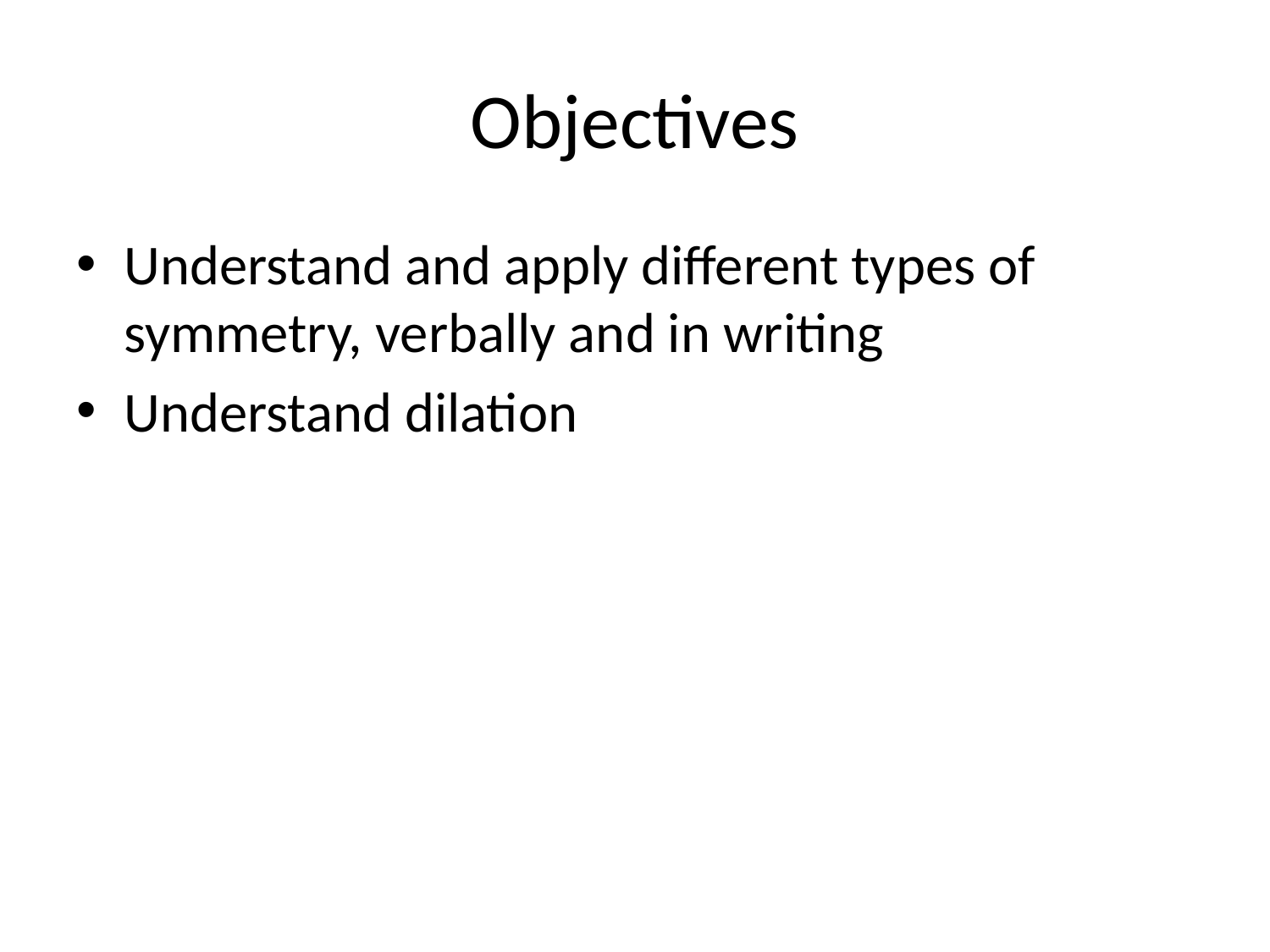

# Objectives
Understand and apply different types of symmetry, verbally and in writing
Understand dilation